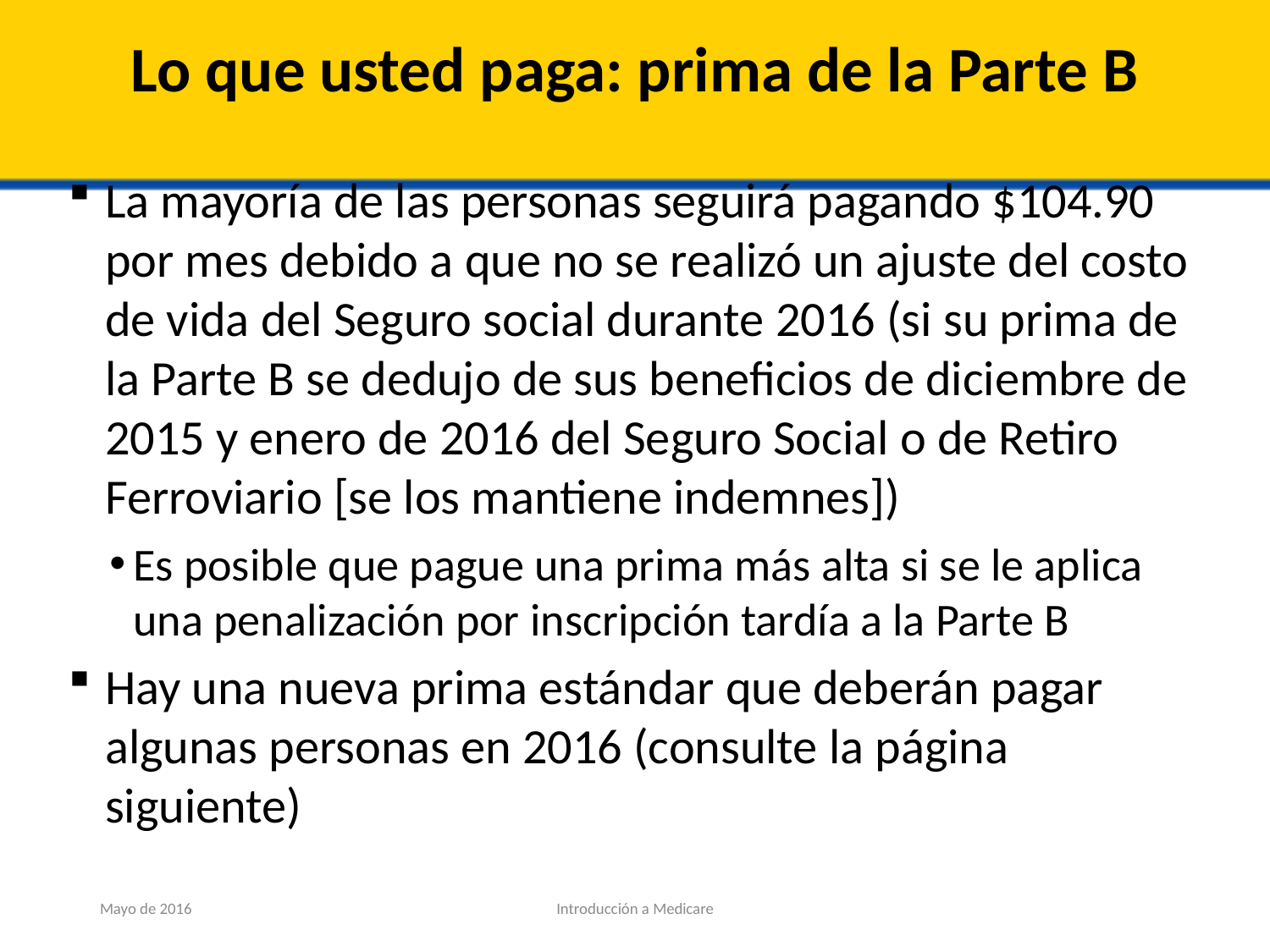

# Lo que usted paga: prima de la Parte B
La mayoría de las personas seguirá pagando $104.90 por mes debido a que no se realizó un ajuste del costo de vida del Seguro social durante 2016 (si su prima de la Parte B se dedujo de sus beneficios de diciembre de 2015 y enero de 2016 del Seguro Social o de Retiro Ferroviario [se los mantiene indemnes])
Es posible que pague una prima más alta si se le aplica una penalización por inscripción tardía a la Parte B
Hay una nueva prima estándar que deberán pagar algunas personas en 2016 (consulte la página siguiente)

Mayo de 2016
Introducción a Medicare